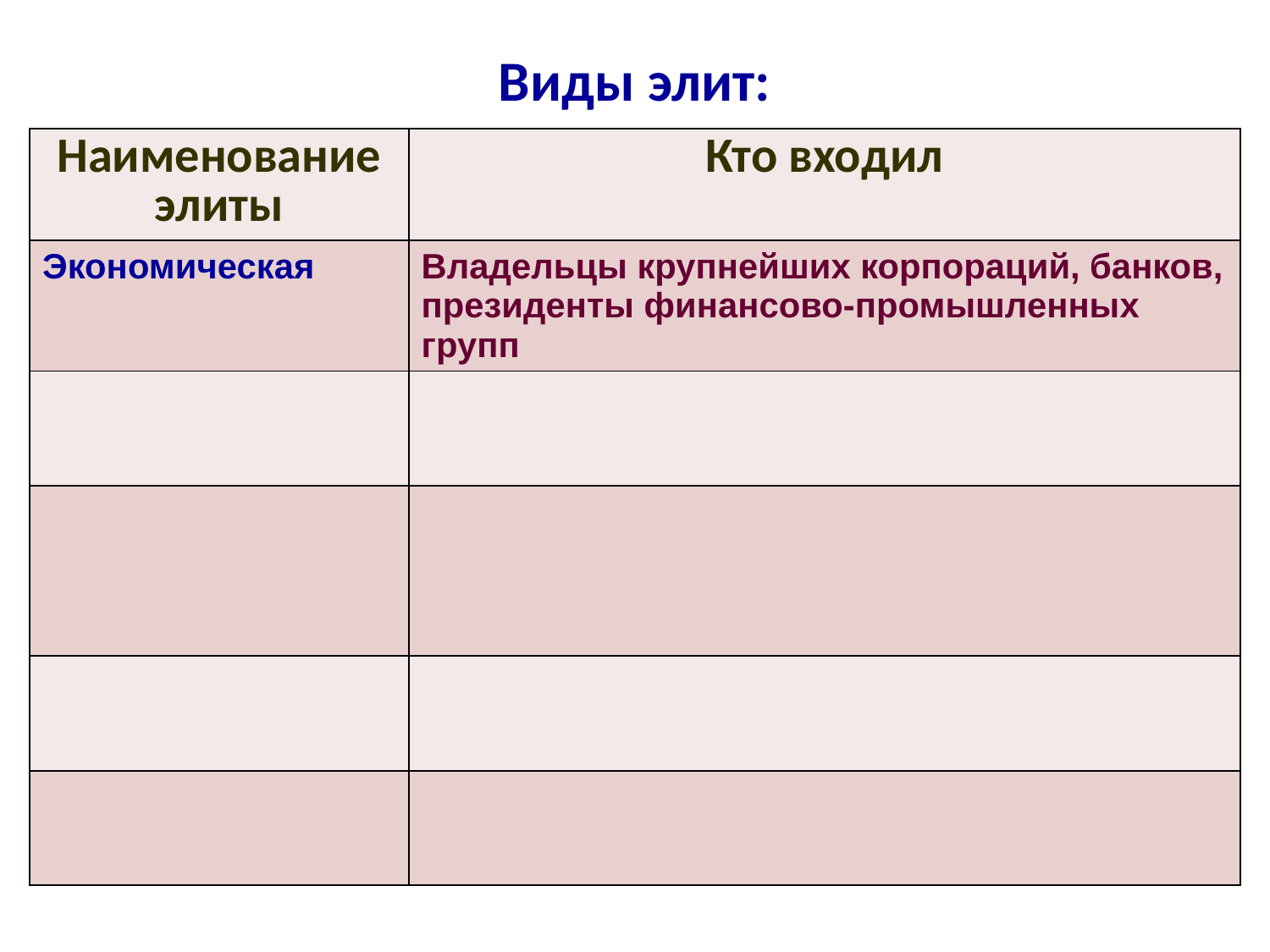

# Виды элит:
| Наименование элиты | Кто входил |
| --- | --- |
| Экономическая | Владельцы крупнейших корпораций, банков, президенты финансово-промышленных групп |
|  |  |
|  |  |
|  |  |
|  |  |